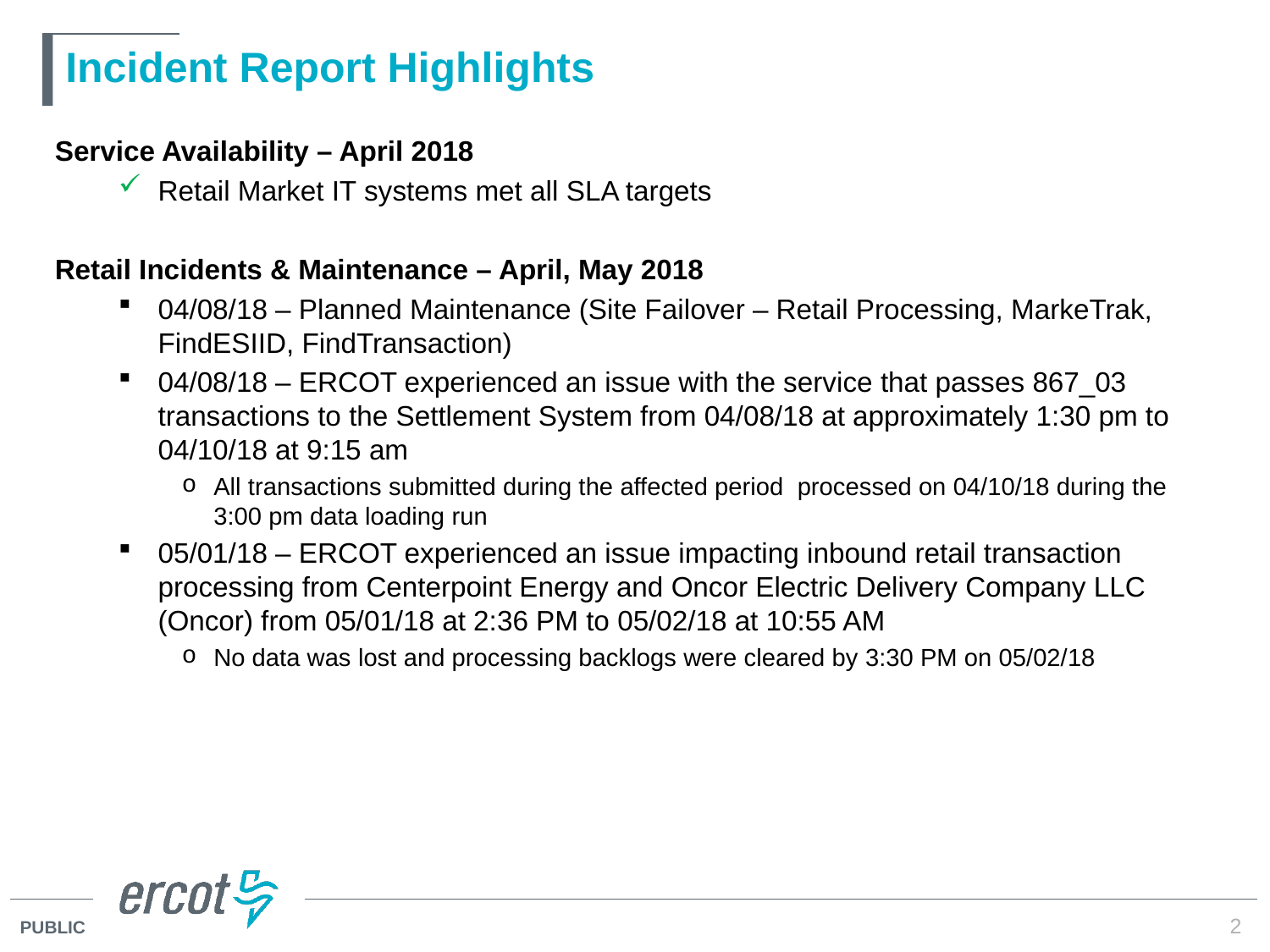

# Incident Report Highlights
Service Availability – April 2018
Retail Market IT systems met all SLA targets

Retail Incidents & Maintenance – April, May 2018
04/08/18 – Planned Maintenance (Site Failover – Retail Processing, MarkeTrak, FindESIID, FindTransaction)
04/08/18 – ERCOT experienced an issue with the service that passes 867_03 transactions to the Settlement System from 04/08/18 at approximately 1:30 pm to 04/10/18 at 9:15 am
All transactions submitted during the affected period  processed on 04/10/18 during the 3:00 pm data loading run
05/01/18 – ERCOT experienced an issue impacting inbound retail transaction processing from Centerpoint Energy and Oncor Electric Delivery Company LLC (Oncor) from 05/01/18 at 2:36 PM to 05/02/18 at 10:55 AM
No data was lost and processing backlogs were cleared by 3:30 PM on 05/02/18

2